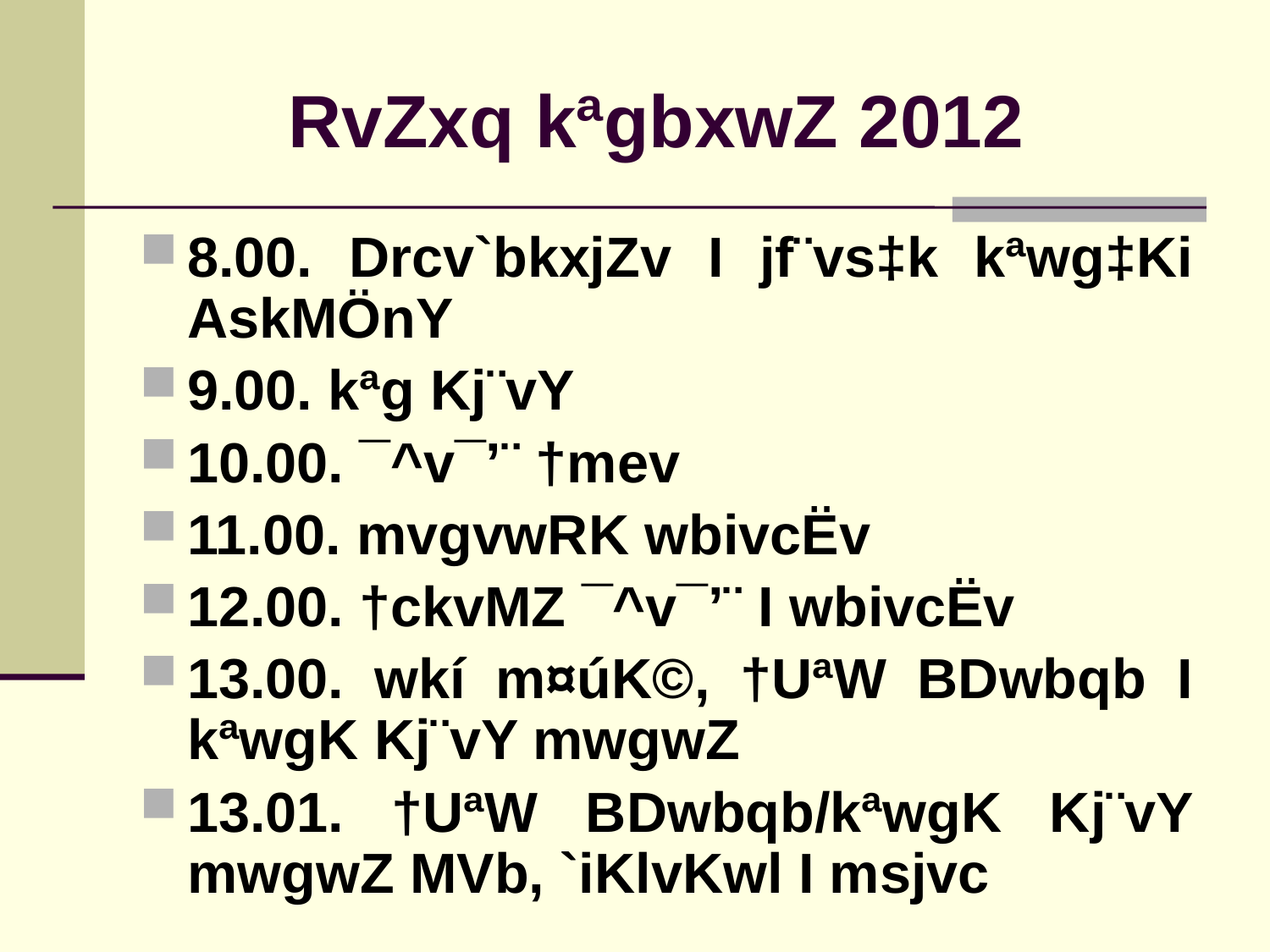

# RvZxq kªgbxwZ 2012
8.00. Drcv`bkxjZv I jf¨vs‡k kªwg‡Ki AskMÖnY
9.00. kªg Kj¨vY
10.00. ¯^v¯’¨ †mev
11.00. mvgvwRK wbivcËv
12.00. †ckvMZ ¯^v¯’¨ I wbivcËv
13.00. wkí m¤úK©, †UªW BDwbqb I kªwgK Kj¨vY mwgwZ
13.01. †UªW BDwbqb/kªwgK Kj¨vY mwgwZ MVb, `iKlvKwl I msjvc